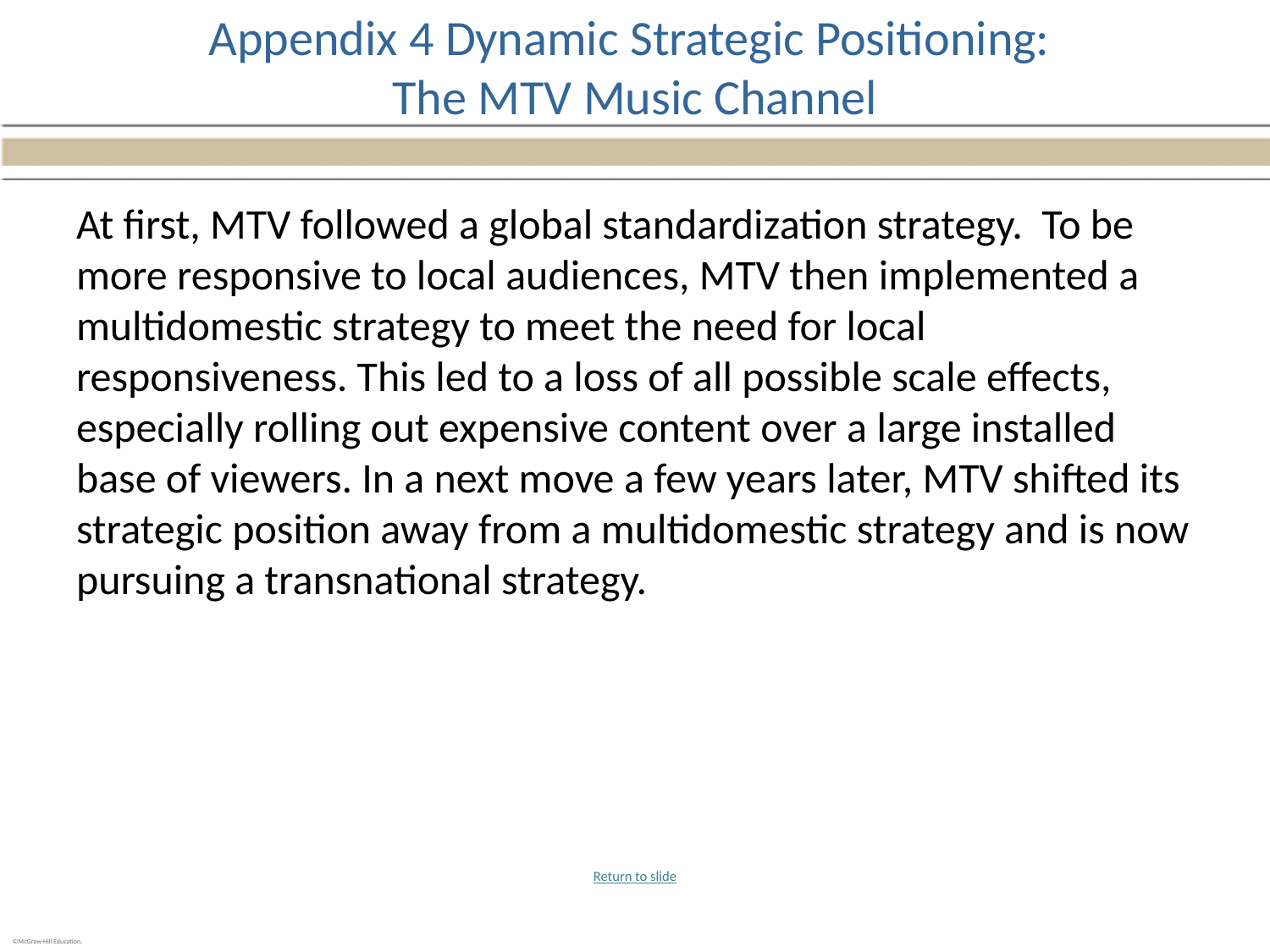

# Appendix 4 Dynamic Strategic Positioning: The MTV Music Channel
At first, MTV followed a global standardization strategy.  To be more responsive to local audiences, MTV then implemented a multidomestic strategy to meet the need for local responsiveness. This led to a loss of all possible scale effects, especially rolling out expensive content over a large installed base of viewers. In a next move a few years later, MTV shifted its strategic position away from a multidomestic strategy and is now pursuing a transnational strategy.
Return to slide